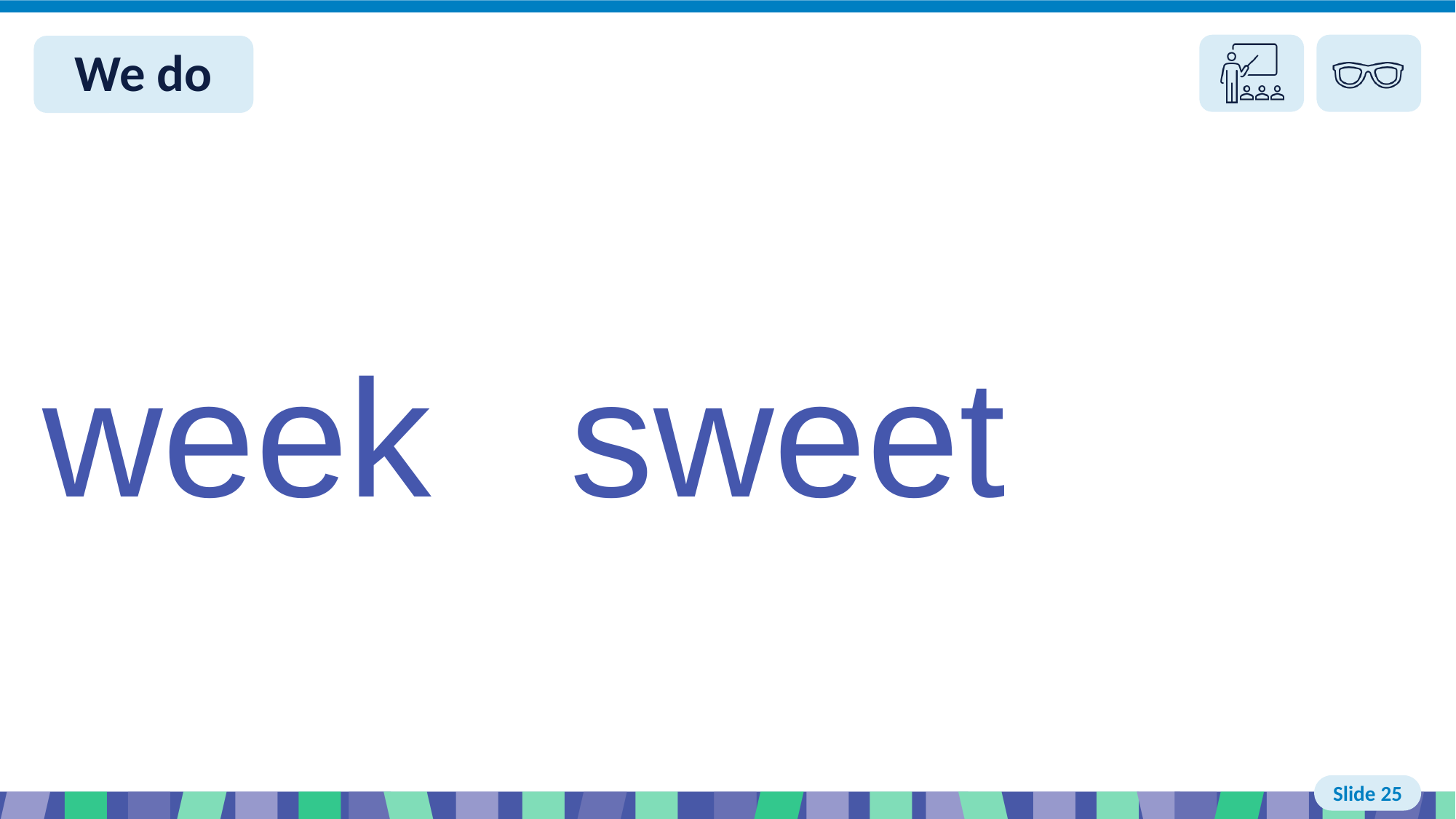

# Slide 25 We do
week   sweet